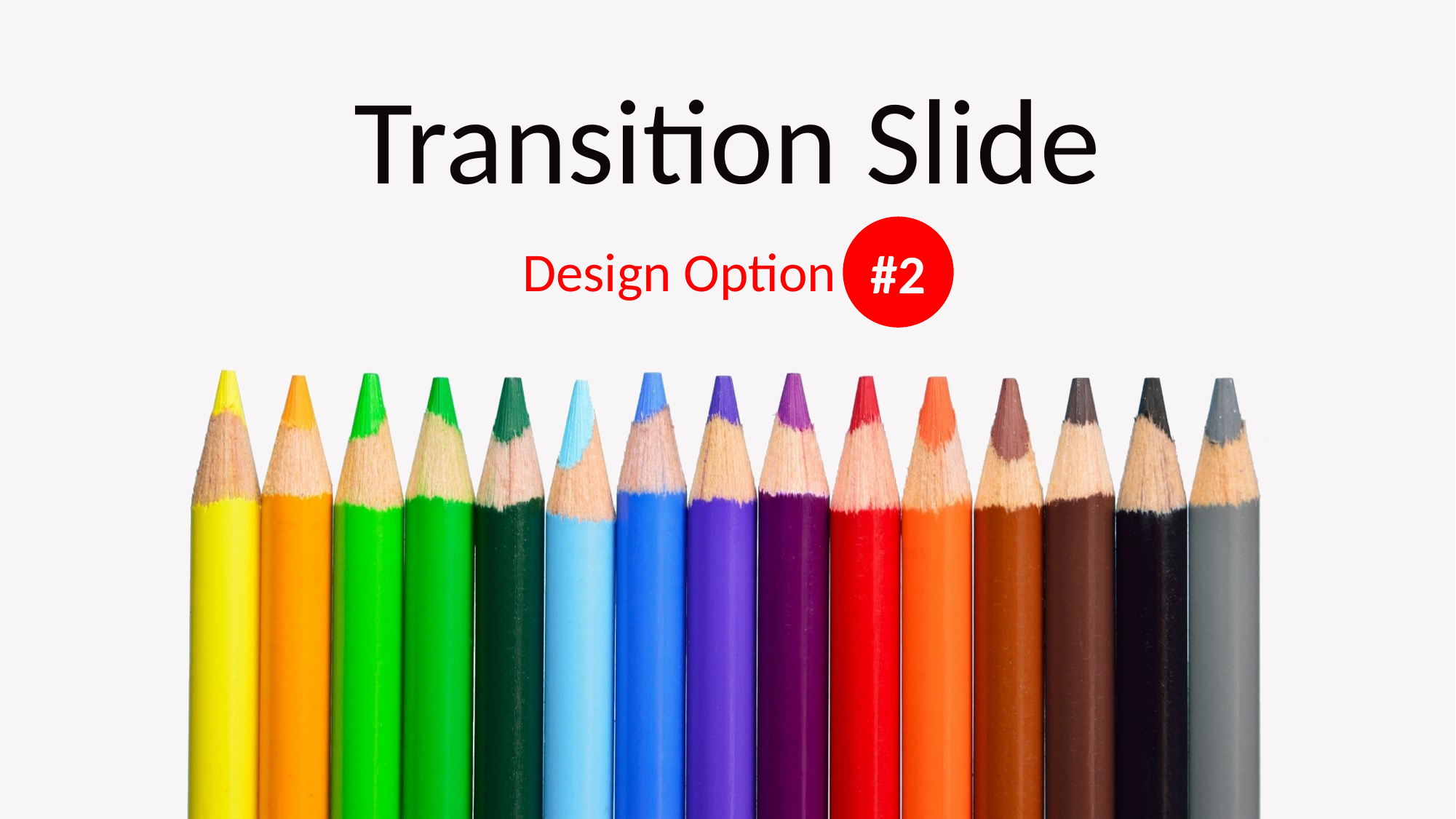

# Transition Slide
#2
Design Option #2 -